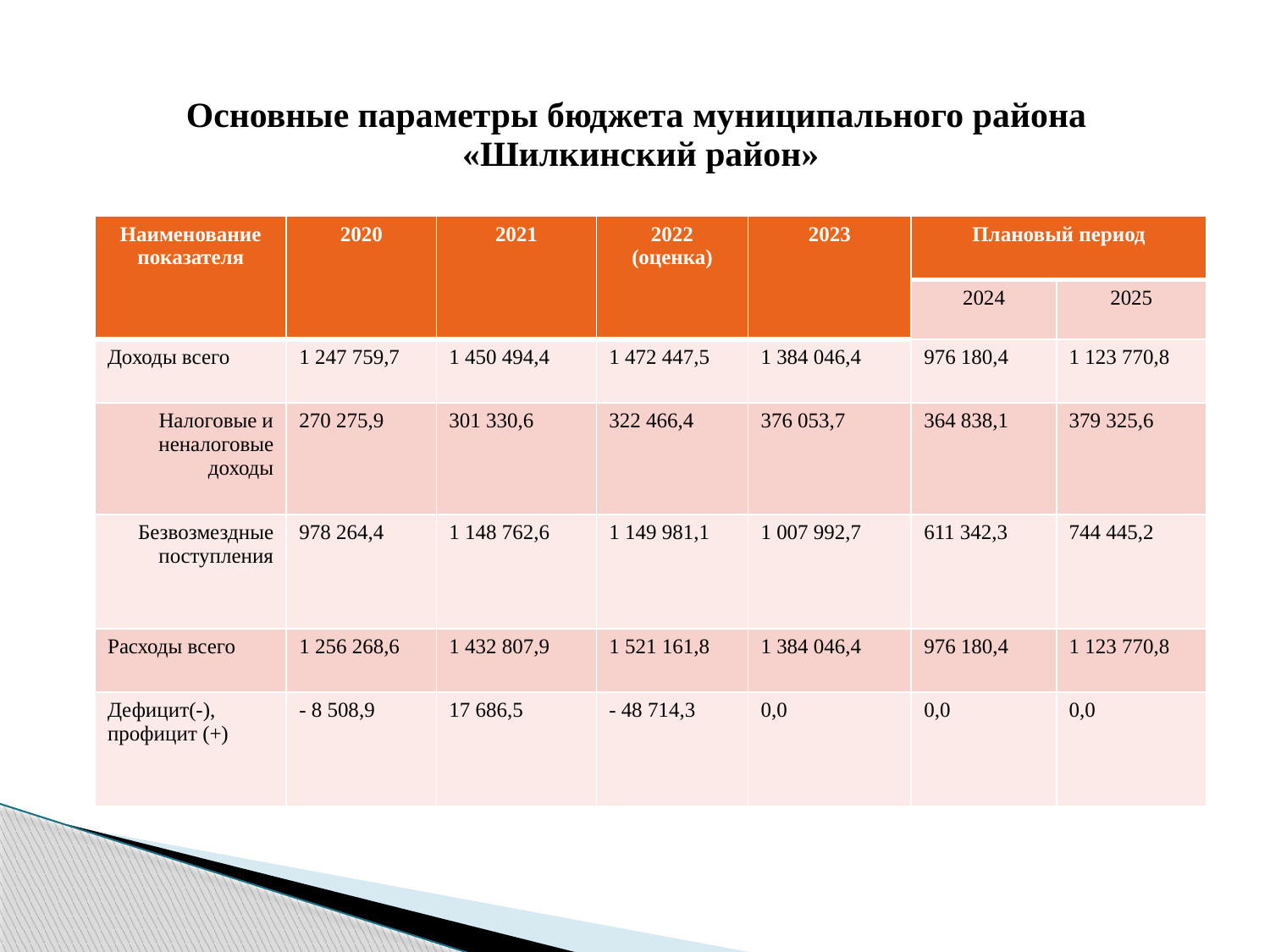

# Основные параметры бюджета муниципального района «Шилкинский район»
| Наименование показателя | 2020 | 2021 | 2022 (оценка) | 2023 | Плановый период |  |
| --- | --- | --- | --- | --- | --- | --- |
|  |  |  |  |  | 2024 | 2025 |
| Доходы всего | 1 247 759,7 | 1 450 494,4 | 1 472 447,5 | 1 384 046,4 | 976 180,4 | 1 123 770,8 |
| Налоговые и неналоговые доходы | 270 275,9 | 301 330,6 | 322 466,4 | 376 053,7 | 364 838,1 | 379 325,6 |
| Безвозмездные поступления | 978 264,4 | 1 148 762,6 | 1 149 981,1 | 1 007 992,7 | 611 342,3 | 744 445,2 |
| Расходы всего | 1 256 268,6 | 1 432 807,9 | 1 521 161,8 | 1 384 046,4 | 976 180,4 | 1 123 770,8 |
| Дефицит(-), профицит (+) | - 8 508,9 | 17 686,5 | - 48 714,3 | 0,0 | 0,0 | 0,0 |